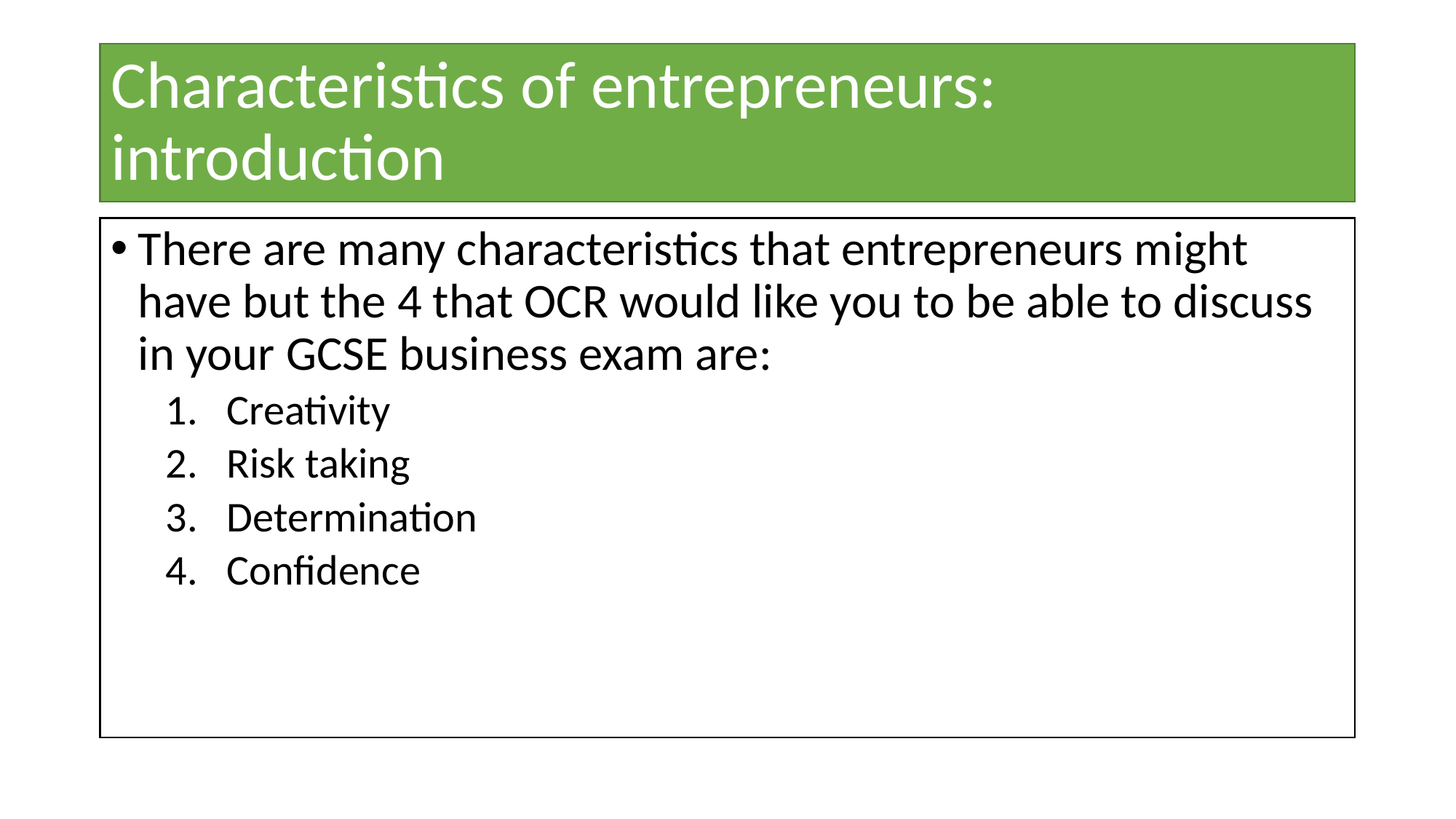

# Characteristics of entrepreneurs: introduction
There are many characteristics that entrepreneurs might have but the 4 that OCR would like you to be able to discuss in your GCSE business exam are:
Creativity
Risk taking
Determination
Confidence